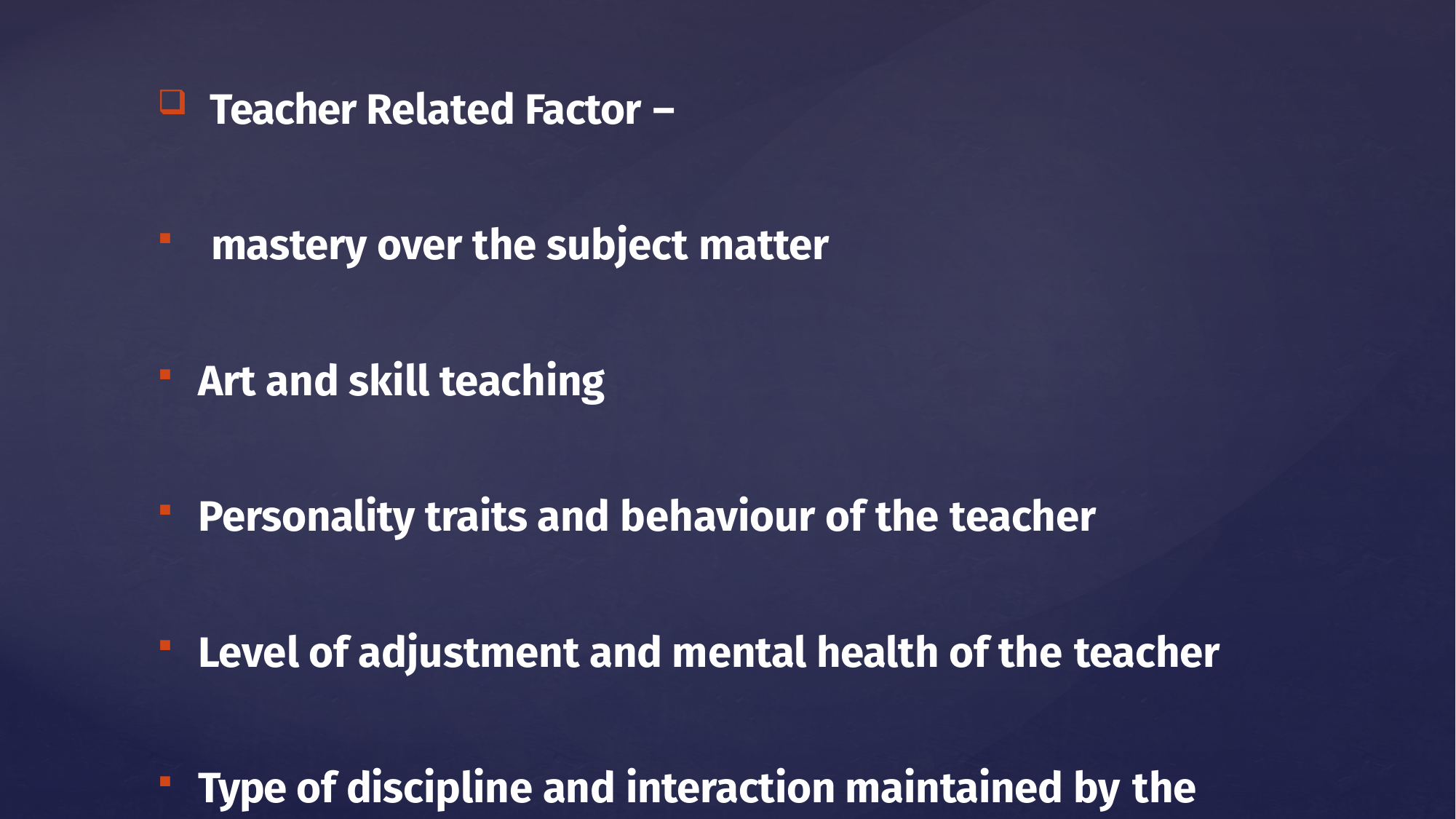

Teacher Related Factor –

mastery over the subject matter

Art and skill teaching

Personality traits and behaviour of the teacher

Level of adjustment and mental health of the teacher

Type of discipline and interaction maintained by the